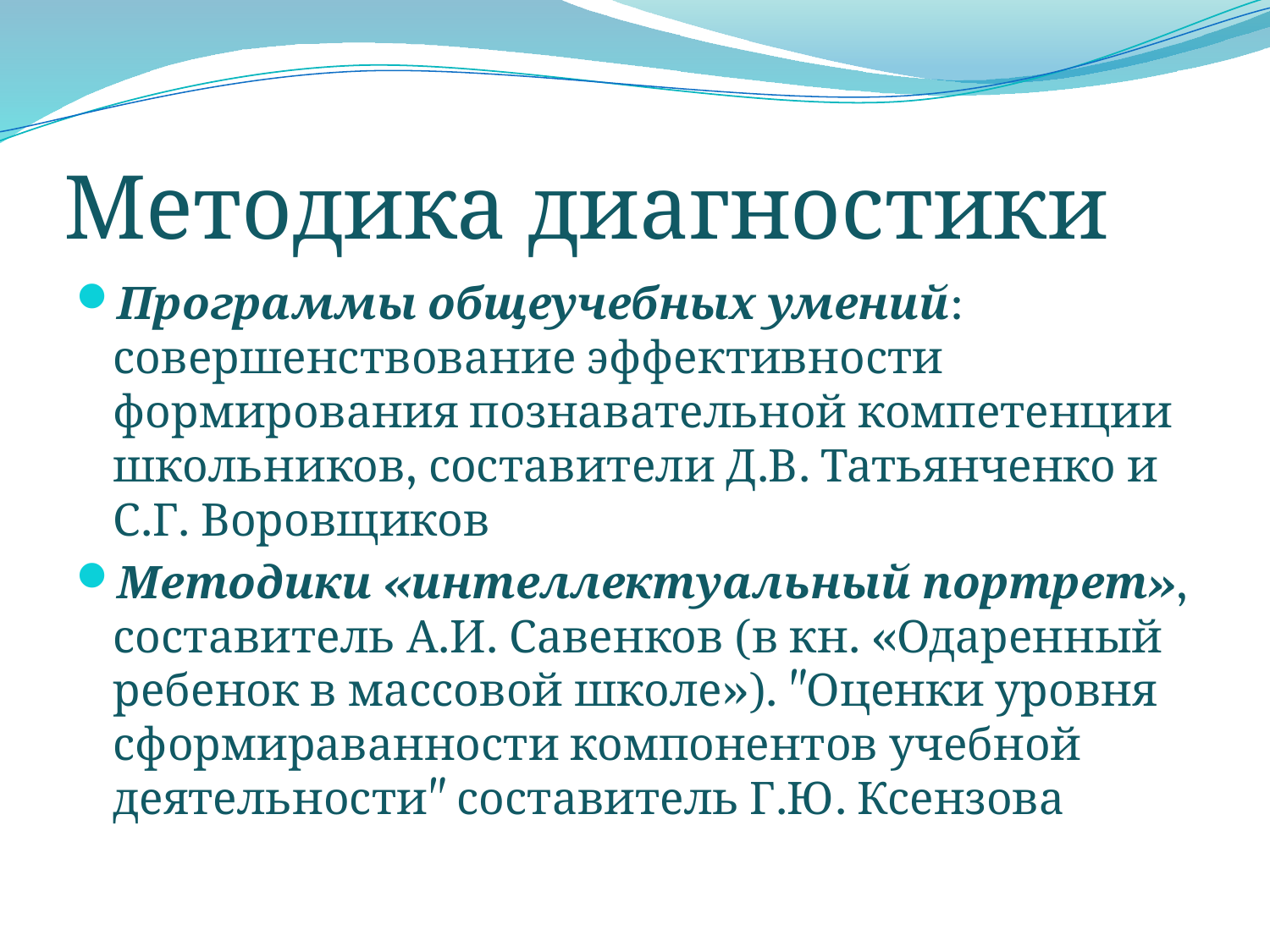

# Методика диагностики
Программы общеучебных умений: совершенствование эффективности формирования познавательной компетенции школьников, составители Д.В. Татьянченко и С.Г. Воровщиков
Методики «интеллектуальный портрет», составитель А.И. Савенков (в кн. «Одаренный ребенок в массовой школе»). "Оценки уровня сформираванности компонентов учебной деятельности" составитель Г.Ю. Ксензова